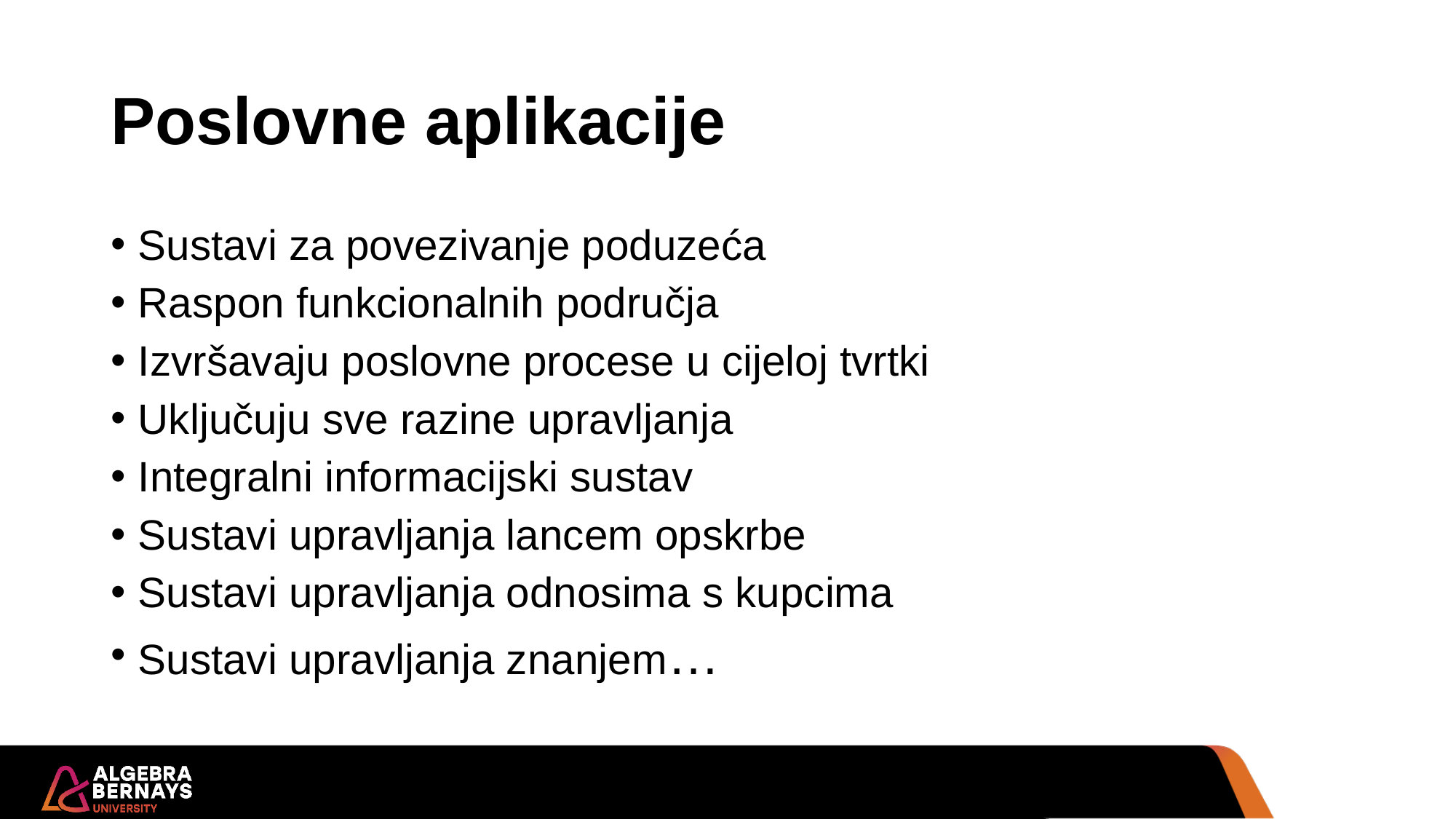

# Poslovne aplikacije
Sustavi za povezivanje poduzeća
Raspon funkcionalnih područja
Izvršavaju poslovne procese u cijeloj tvrtki
Uključuju sve razine upravljanja
Integralni informacijski sustav
Sustavi upravljanja lancem opskrbe
Sustavi upravljanja odnosima s kupcima
Sustavi upravljanja znanjem…